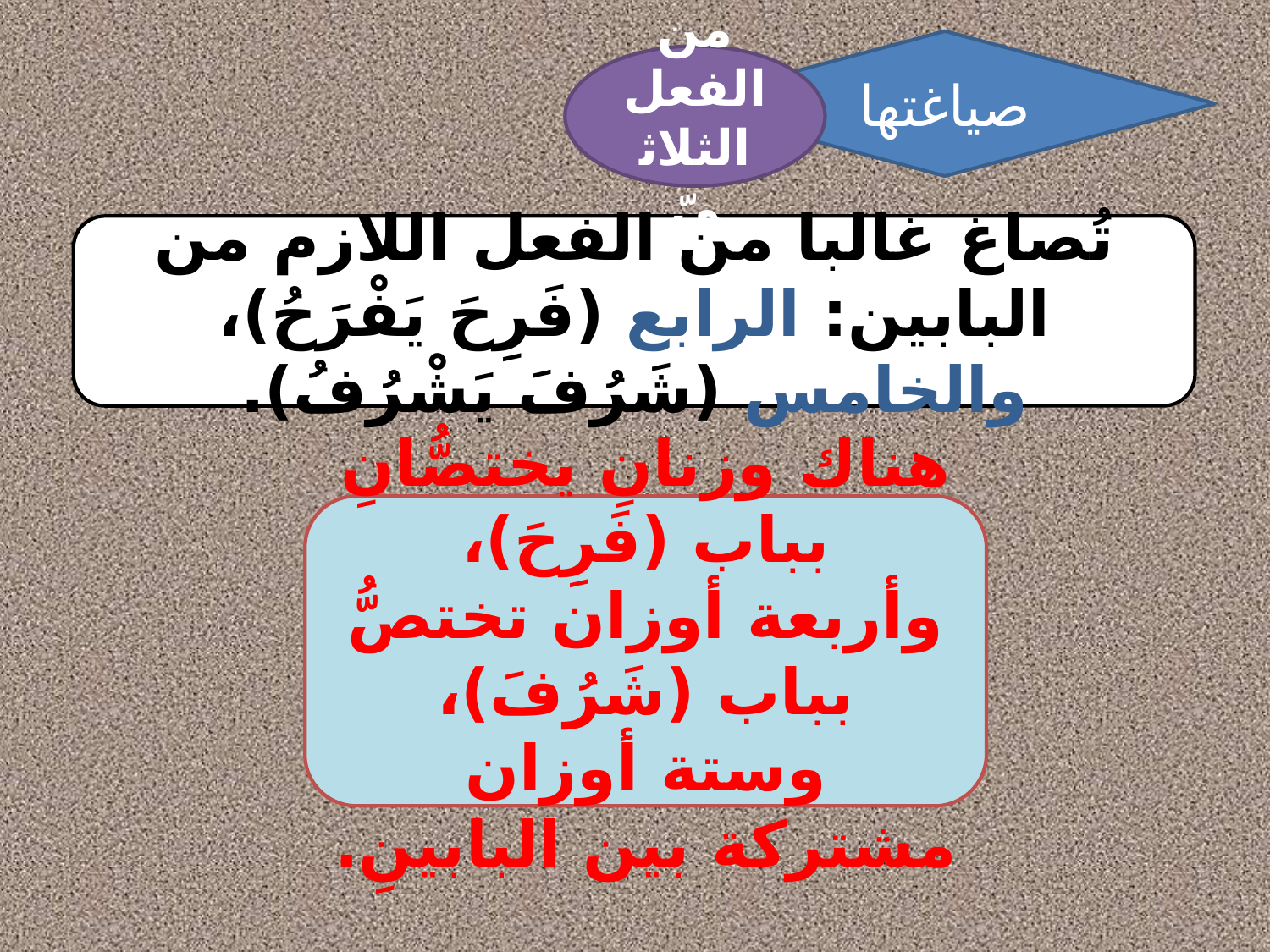

صياغتها
من الفعل الثلاثيّ
تُصاغ غالبا من الفعل اللازم من البابين: الرابع (فَرِحَ يَفْرَحُ)، والخامس (شَرُفَ يَشْرُفُ).
هناك وزنانِ يختصُّانِ بباب (فَرِحَ)،
وأربعة أوزان تختصُّ بباب (شَرُفَ)،
وستة أوزان مشتركة بين البابينِ.